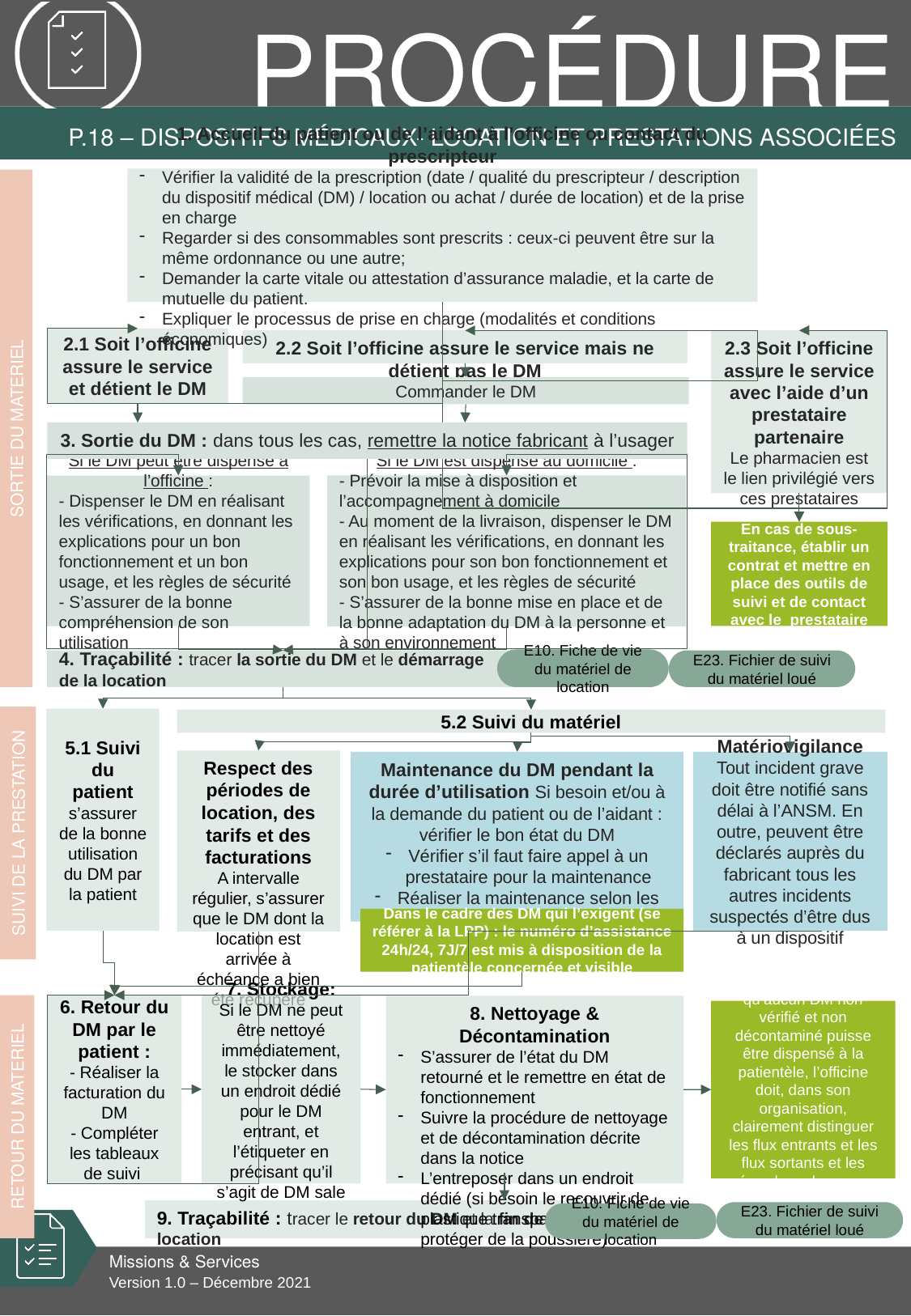

# P.18 – Dispositifs médicaux- location et prestations associées
1. Accueil du patient ou de l’aidant à l’officine ou contact du prescripteur
Vérifier la validité de la prescription (date / qualité du prescripteur / description du dispositif médical (DM) / location ou achat / durée de location) et de la prise en charge
Regarder si des consommables sont prescrits : ceux-ci peuvent être sur la même ordonnance ou une autre;
Demander la carte vitale ou attestation d’assurance maladie, et la carte de mutuelle du patient.
Expliquer le processus de prise en charge (modalités et conditions économiques)
2.1 Soit l’officine assure le service et détient le DM
2.2 Soit l’officine assure le service mais ne détient pas le DM
2.3 Soit l’officine assure le service avec l’aide d’un prestataire partenaire
Le pharmacien est le lien privilégié vers ces prestataires
Commander le DM
SORTIE DU MATERIEL
3. Sortie du DM : dans tous les cas, remettre la notice fabricant à l’usager
Si le DM est dispensé au domicile :
- Prévoir la mise à disposition et l’accompagnement à domicile
- Au moment de la livraison, dispenser le DM en réalisant les vérifications, en donnant les explications pour son bon fonctionnement et son bon usage, et les règles de sécurité
- S’assurer de la bonne mise en place et de la bonne adaptation du DM à la personne et à son environnement
Si le DM peut être dispensé à l’officine :
- Dispenser le DM en réalisant les vérifications, en donnant les explications pour un bon fonctionnement et un bon usage, et les règles de sécurité
- S’assurer de la bonne compréhension de son utilisation
En cas de sous-traitance, établir un contrat et mettre en place des outils de suivi et de contact avec le  prestataire
E10. Fiche de vie du matériel de location
E23. Fichier de suivi du matériel loué
4. Traçabilité : tracer la sortie du DM et le démarrage de la location
5.1 Suivi du patient
s’assurer de la bonne utilisation du DM par la patient
5.2 Suivi du matériel
Respect des périodes de location, des tarifs et des facturations
A intervalle régulier, s’assurer que le DM dont la location est arrivée à échéance a bien été récupéré
Matériovigilance
Tout incident grave doit être notifié sans délai à l’ANSM. En outre, peuvent être déclarés auprès du fabricant tous les autres incidents suspectés d’être dus à un dispositif
Maintenance du DM pendant la durée d’utilisation Si besoin et/ou à la demande du patient ou de l’aidant : vérifier le bon état du DM
Vérifier s’il faut faire appel à un prestataire pour la maintenance
Réaliser la maintenance selon les fiches de chaque produit et en assurer la traçabilité
SUIVI DE LA PRESTATION
Dans le cadre des DM qui l’exigent (se référer à la LPP) : le numéro d’assistance 24h/24, 7J/7 est mis à disposition de la patientèle concernée et visible
6. Retour du DM par le patient :
- Réaliser la facturation du DM
- Compléter les tableaux de suivi
7. Stockage:
Si le DM ne peut être nettoyé immédiatement, le stocker dans un endroit dédié pour le DM entrant, et l’étiqueter en précisant qu’il s’agit de DM sale
8. Nettoyage & Décontamination
S’assurer de l’état du DM retourné et le remettre en état de fonctionnement
Suivre la procédure de nettoyage et de décontamination décrite dans la notice
L’entreposer dans un endroit dédié (si besoin le recouvrir de plastique transparent pour le protéger de la poussière)
Afin de s’assurer qu’aucun DM non vérifié et non décontaminé puisse être dispensé à la patientèle, l’officine doit, dans son organisation, clairement distinguer les flux entrants et les flux sortants et les gérer dans des zones distinctes.
RETOUR DU MATERIEL
9. Traçabilité : tracer le retour du DM et la fin de la location
E23. Fichier de suivi du matériel loué
E10. Fiche de vie du matériel de location